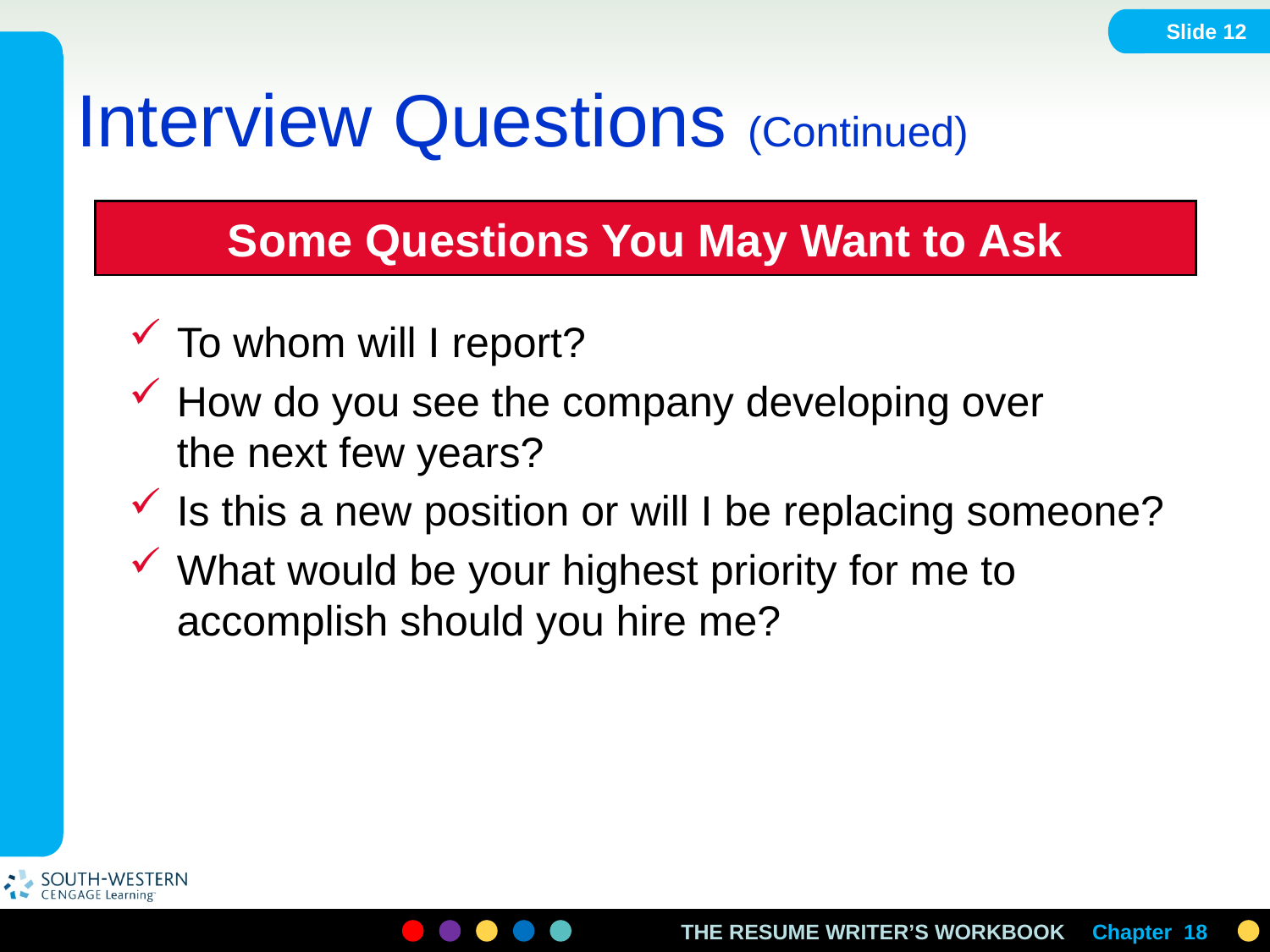

Slide 12
# Interview Questions (Continued)

To whom will I report?
How do you see the company developing over
	the next few years?
Is this a new position or will I be replacing someone?
What would be your highest priority for me to accomplish should you hire me?

| Some Questions You May Want to Ask |
| --- |
Chapter  18